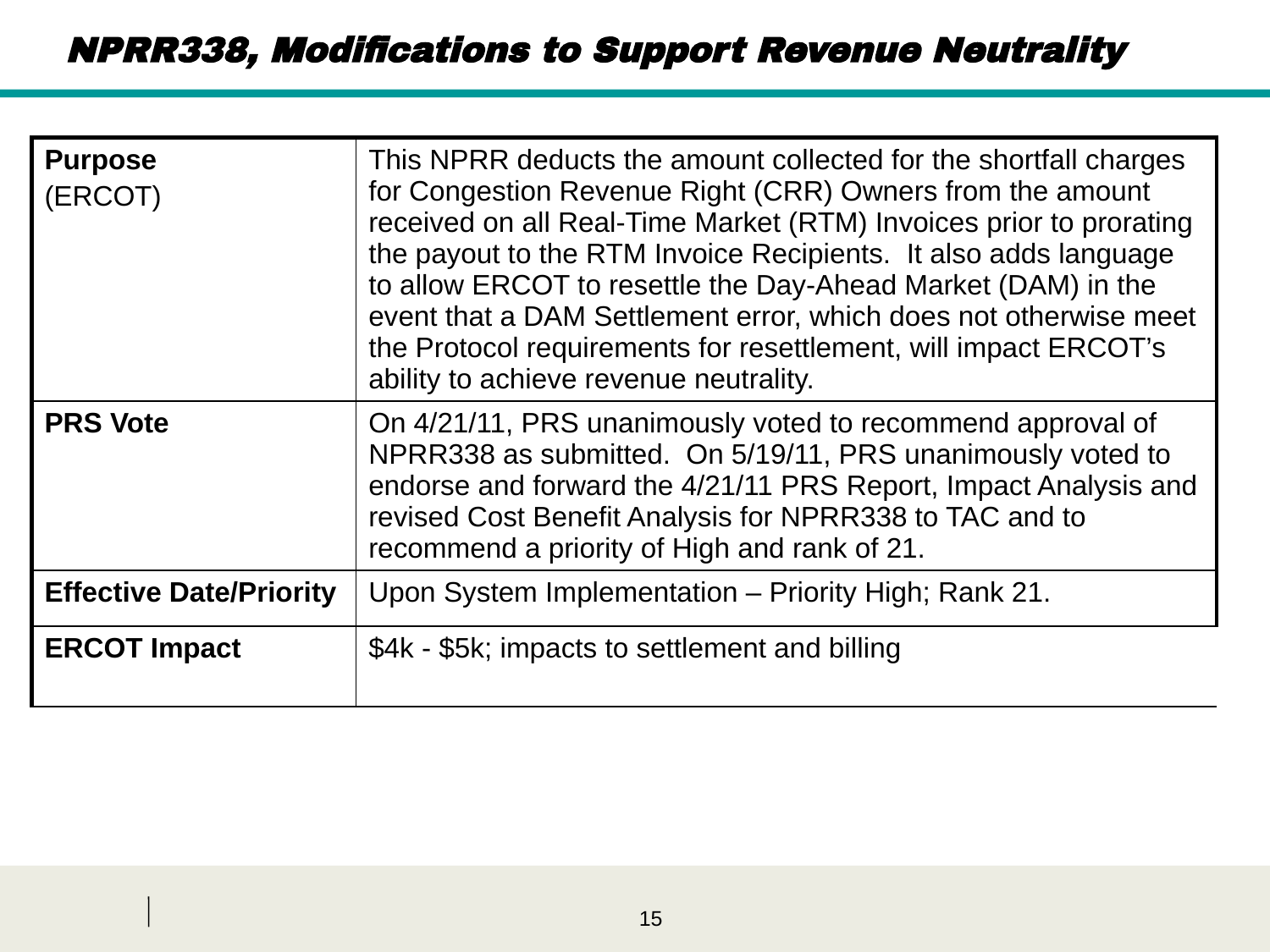

NPRR338, Modifications to Support Revenue Neutrality
| Purpose (ERCOT) | This NPRR deducts the amount collected for the shortfall charges for Congestion Revenue Right (CRR) Owners from the amount received on all Real-Time Market (RTM) Invoices prior to prorating the payout to the RTM Invoice Recipients. It also adds language to allow ERCOT to resettle the Day-Ahead Market (DAM) in the event that a DAM Settlement error, which does not otherwise meet the Protocol requirements for resettlement, will impact ERCOT’s ability to achieve revenue neutrality. |
| --- | --- |
| PRS Vote | On 4/21/11, PRS unanimously voted to recommend approval of NPRR338 as submitted. On 5/19/11, PRS unanimously voted to endorse and forward the 4/21/11 PRS Report, Impact Analysis and revised Cost Benefit Analysis for NPRR338 to TAC and to recommend a priority of High and rank of 21. |
| Effective Date/Priority | Upon System Implementation – Priority High; Rank 21. |
| ERCOT Impact | $4k - $5k; impacts to settlement and billing |